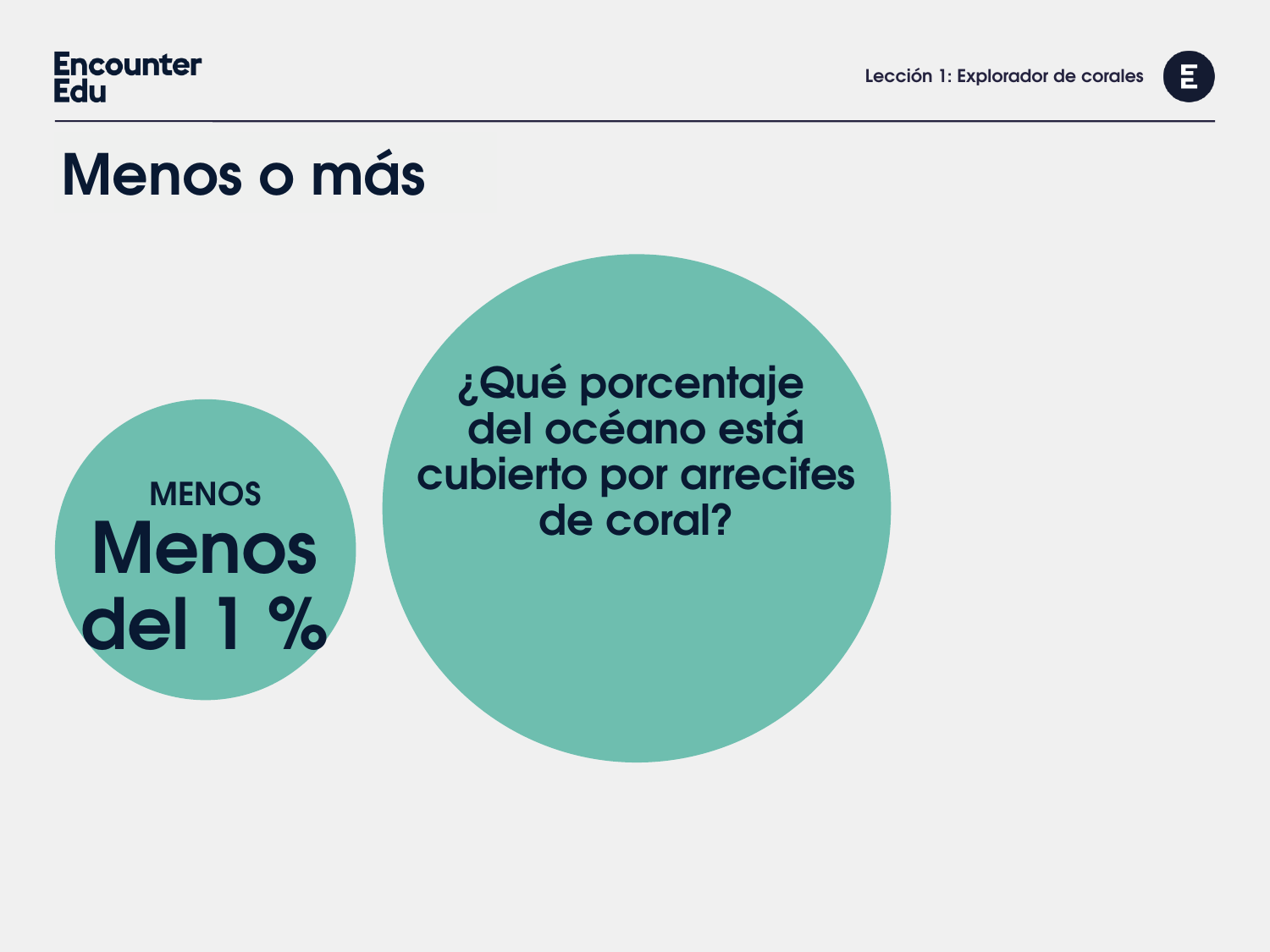

# Lección 1: Explorador de corales
Menos o más
¿Qué porcentaje
del océano está cubierto por arrecifes de coral?
MENOS
Menos del 1 %